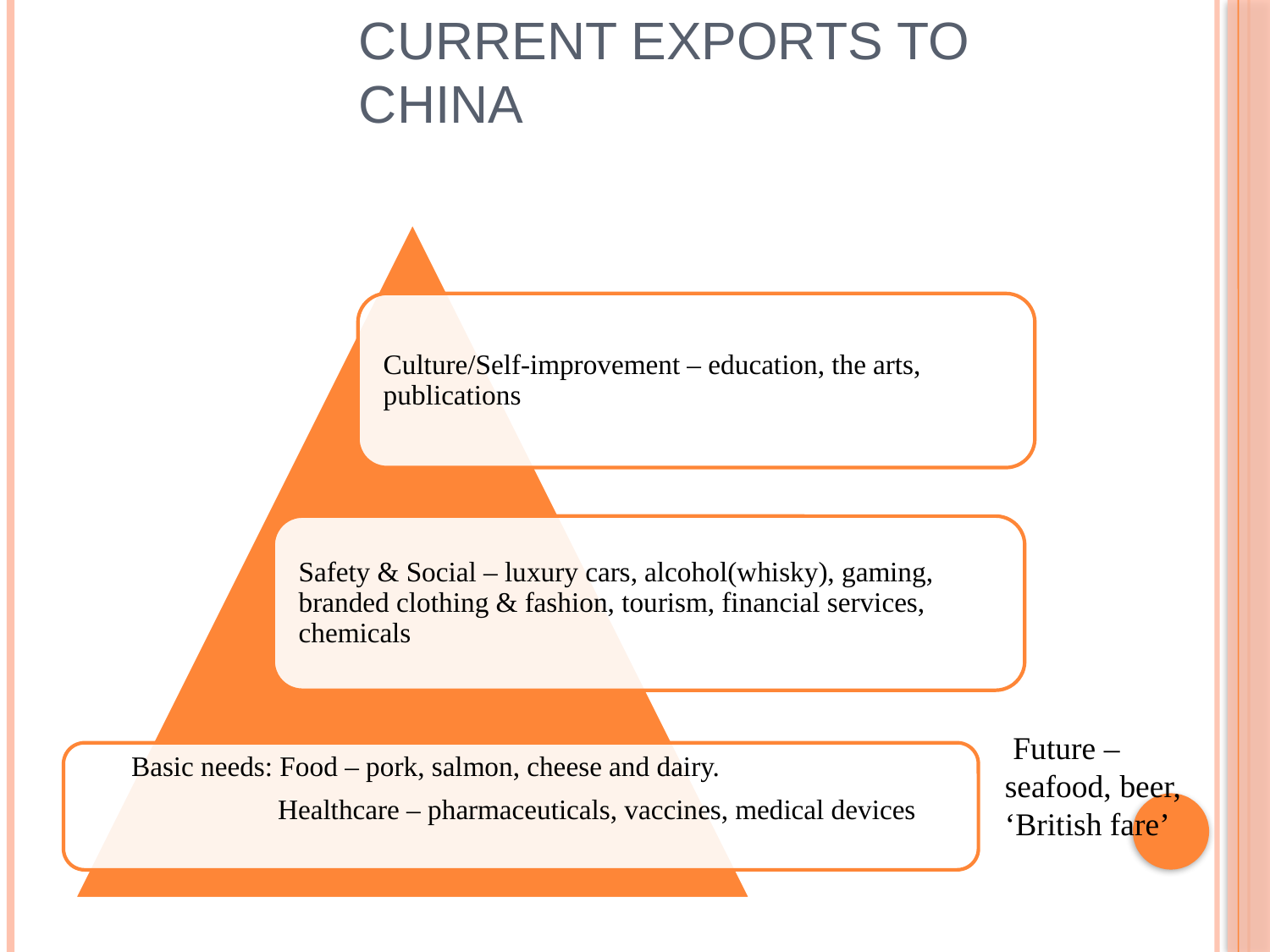

# Current Exports To China
Culture/Self-improvement – education, the arts, publications
Safety & Social – luxury cars, alcohol(whisky), gaming, branded clothing & fashion, tourism, financial services, chemicals
Basic needs: Food – pork, salmon, cheese and dairy.
                     Healthcare – pharmaceuticals, vaccines, medical devices

 Future – seafood, beer, ‘British fare’